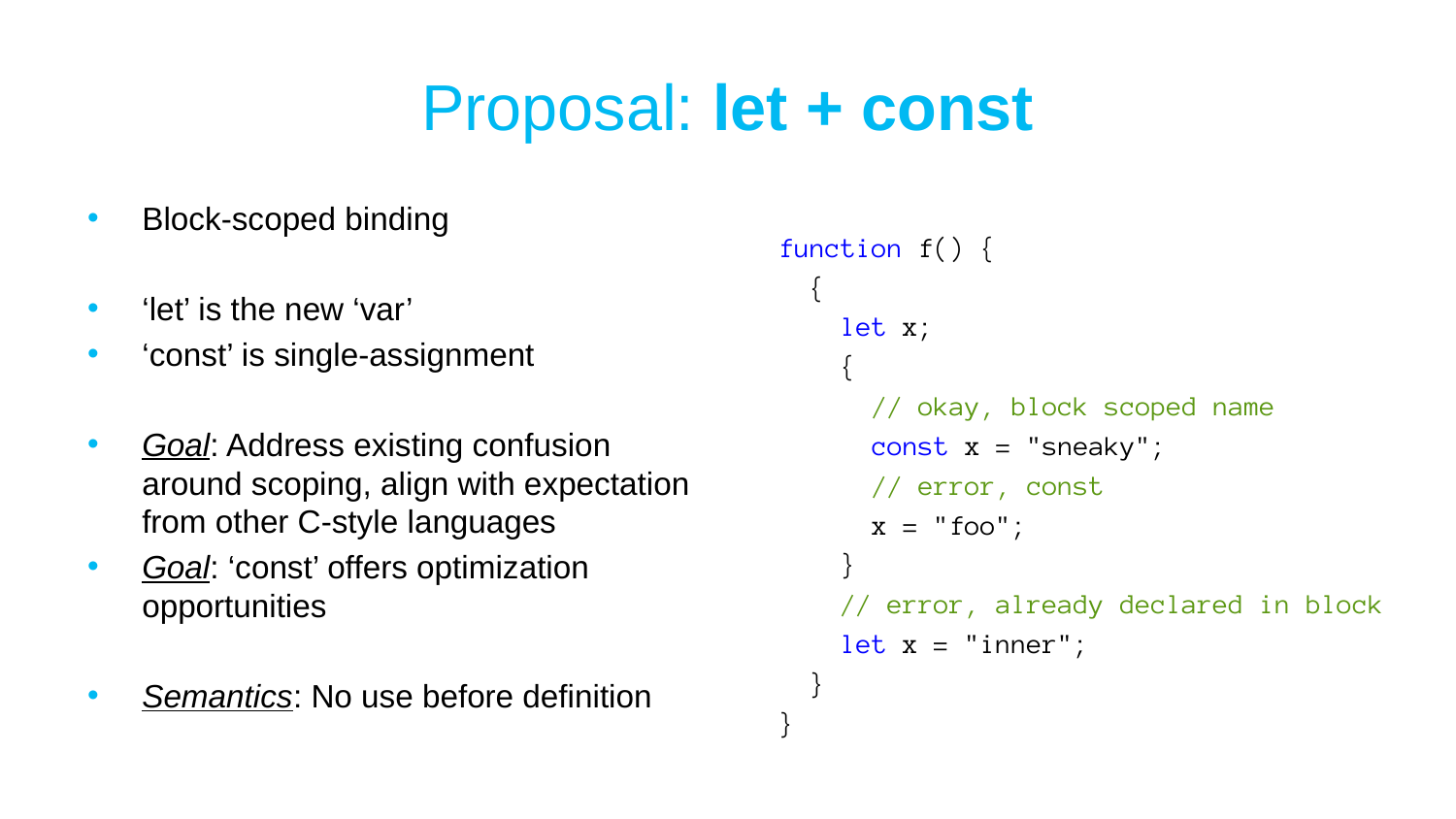

# Proposal: let + const

function f() {
  {
    let x;
    {
      // okay, block scoped name
      const x = "sneaky";
      // error, const
      x = "foo";
    }
    // error, already declared in block
    let x = "inner";
  }
}

Block-scoped binding

‘let’ is the new ‘var’
‘const’ is single-assignment

Goal: Address existing confusion around scoping, align with expectation from other C-style languages
Goal: ‘const’ offers optimization opportunities

Semantics: No use before definition